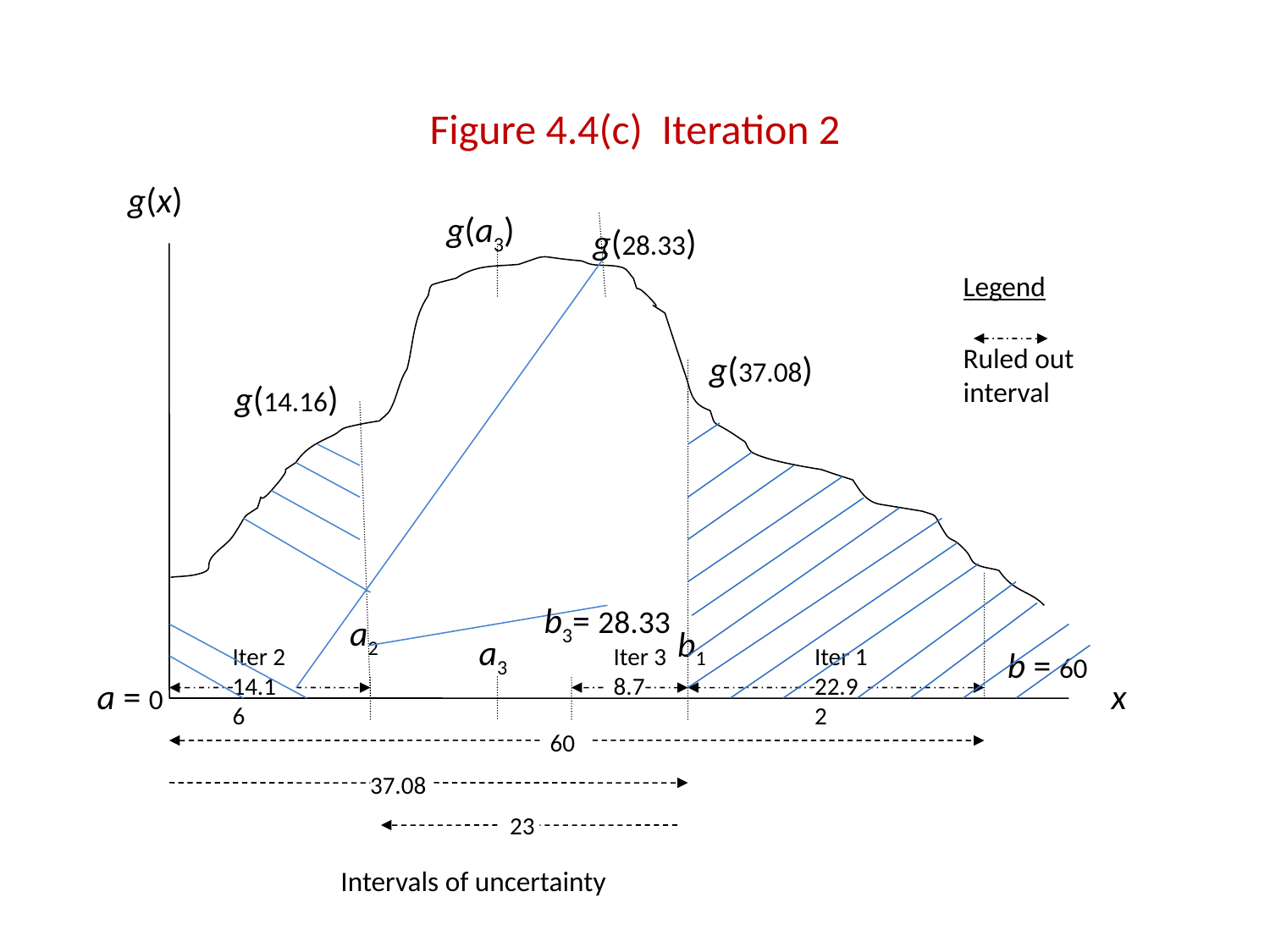

# Figure 4.4(c)  Iteration 2
g(x)
g(a3)

g(28.33)

Legend

Ruled out
interval

g(37.08)

g(14.16)

b3= 28.33
a2
b1
a3
Iter 2
14.16
Iter 3
8.7
Iter 1
22.92
b = 60
a = 0
x

60

37.08

23

Intervals of uncertainty